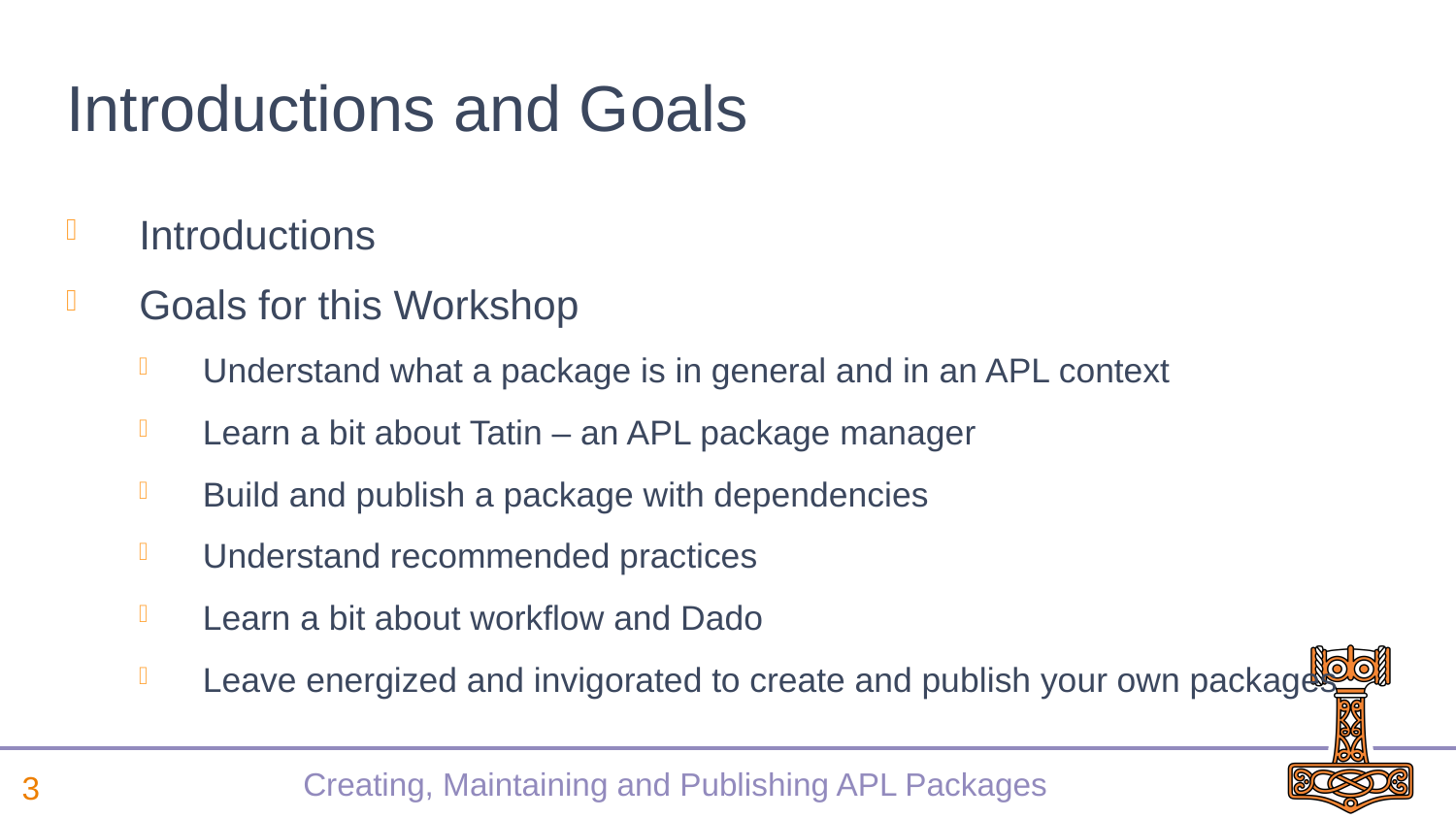

# Introductions and Goals
Introductions
Goals for this Workshop
Understand what a package is in general and in an APL context
Learn a bit about Tatin – an APL package manager
Build and publish a package with dependencies
Understand recommended practices
Learn a bit about workflow and Dado
Leave energized and invigorated to create and publish your own packages